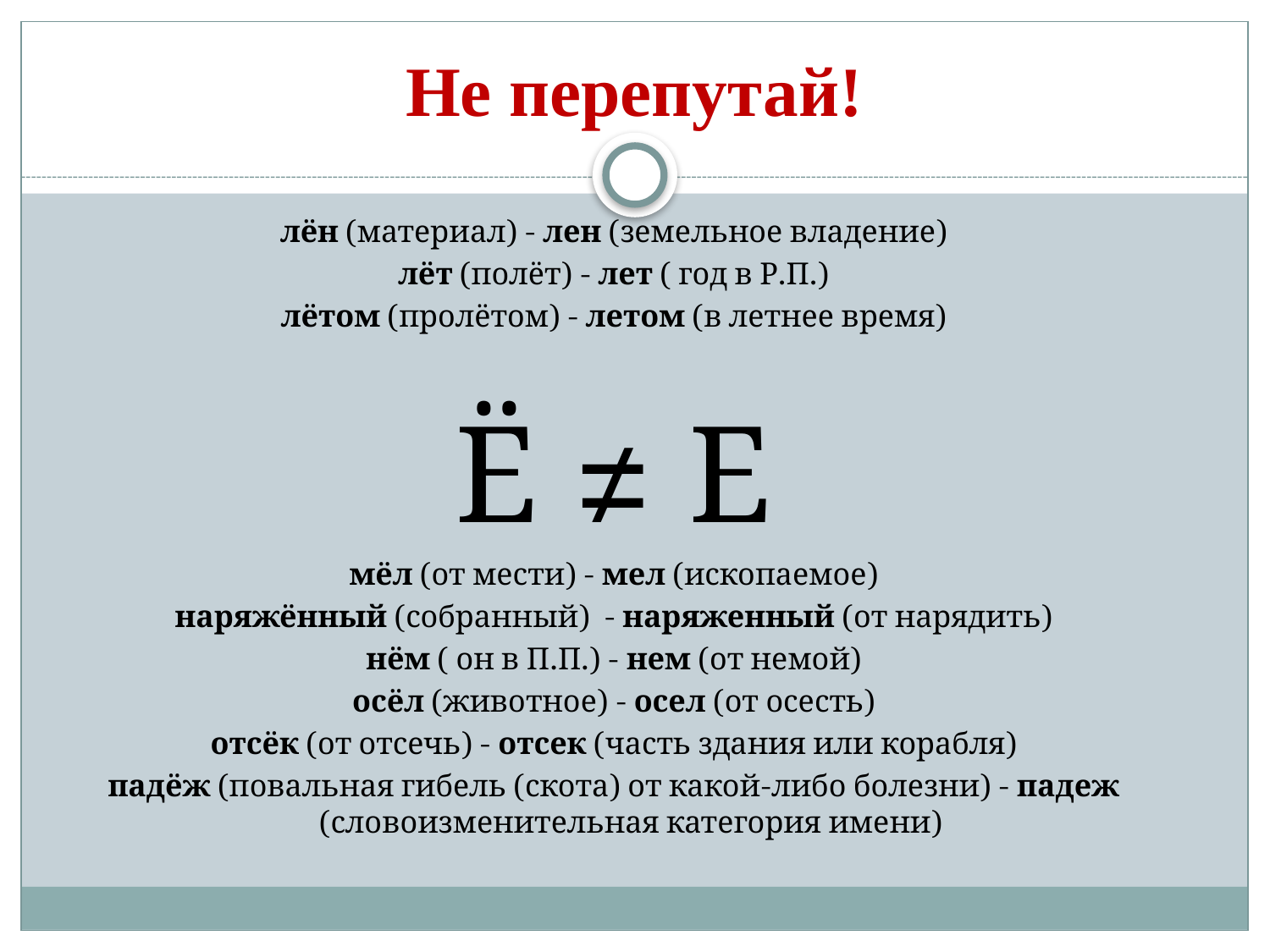

# Не перепутай!
лён (материал) - лен (земельное владение)
лёт (полёт) - лет ( год в Р.П.)
лётом (пролётом) - летом (в летнее время)

Ё ≠ Е
мёл (от мести) - мел (ископаемое)
наряжённый (собранный)  - наряженный (от нарядить)
нём ( он в П.П.) - нем (от немой)
осёл (животное) - осел (от осесть)
отсёк (от отсечь) - отсек (часть здания или корабля)
падёж (повальная гибель (скота) от какой-либо болезни) - падеж (словоизменительная категория имени)